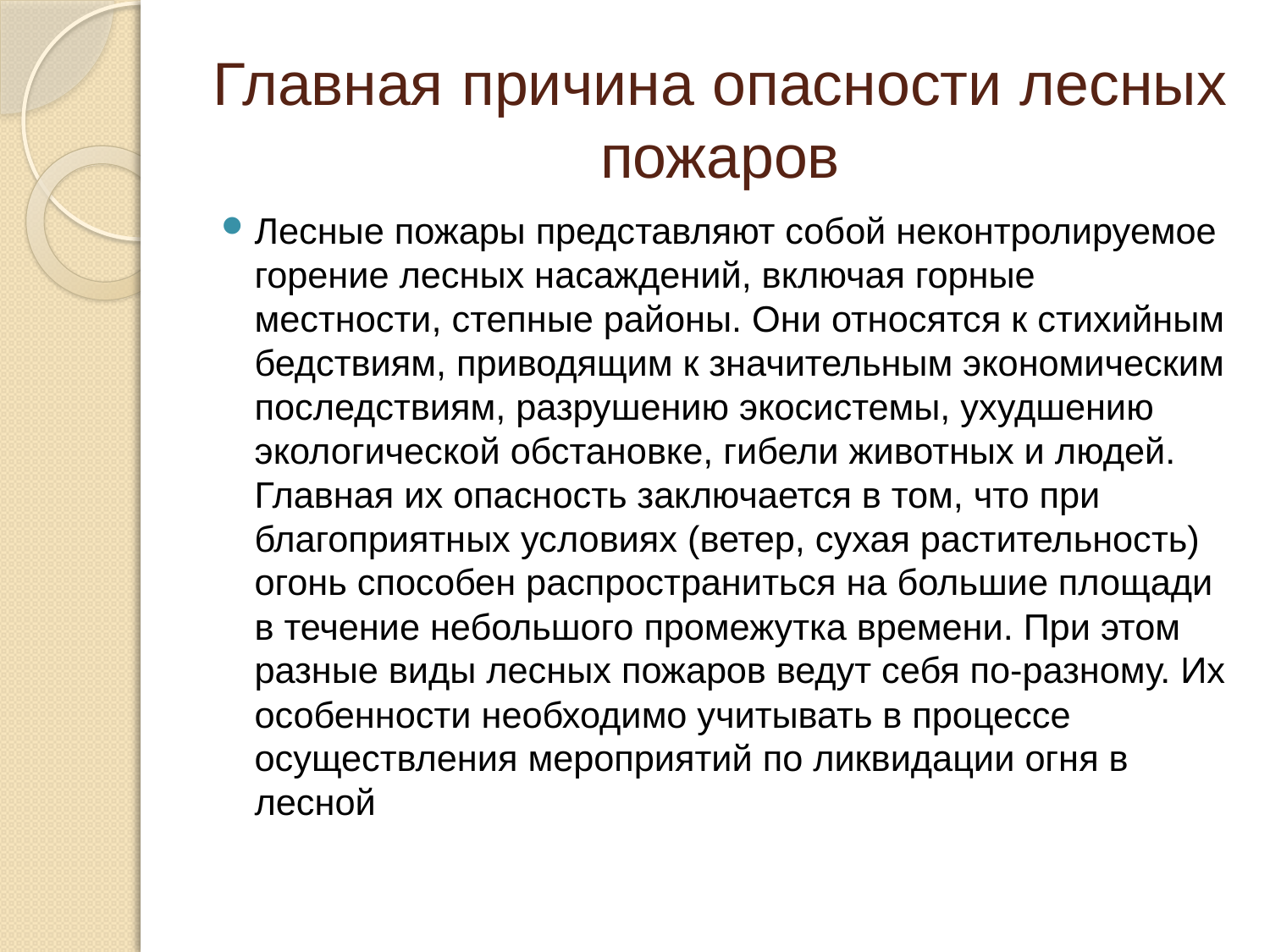

# Главная причина опасности лесных пожаров
Лесные пожары представляют собой неконтролируемое горение лесных насаждений, включая горные местности, степные районы. Они относятся к стихийным бедствиям, приводящим к значительным экономическим последствиям, разрушению экосистемы, ухудшению экологической обстановке, гибели животных и людей. Главная их опасность заключается в том, что при благоприятных условиях (ветер, сухая растительность) огонь способен распространиться на большие площади в течение небольшого промежутка времени. При этом разные виды лесных пожаров ведут себя по-разному. Их особенности необходимо учитывать в процессе осуществления мероприятий по ликвидации огня в лесной